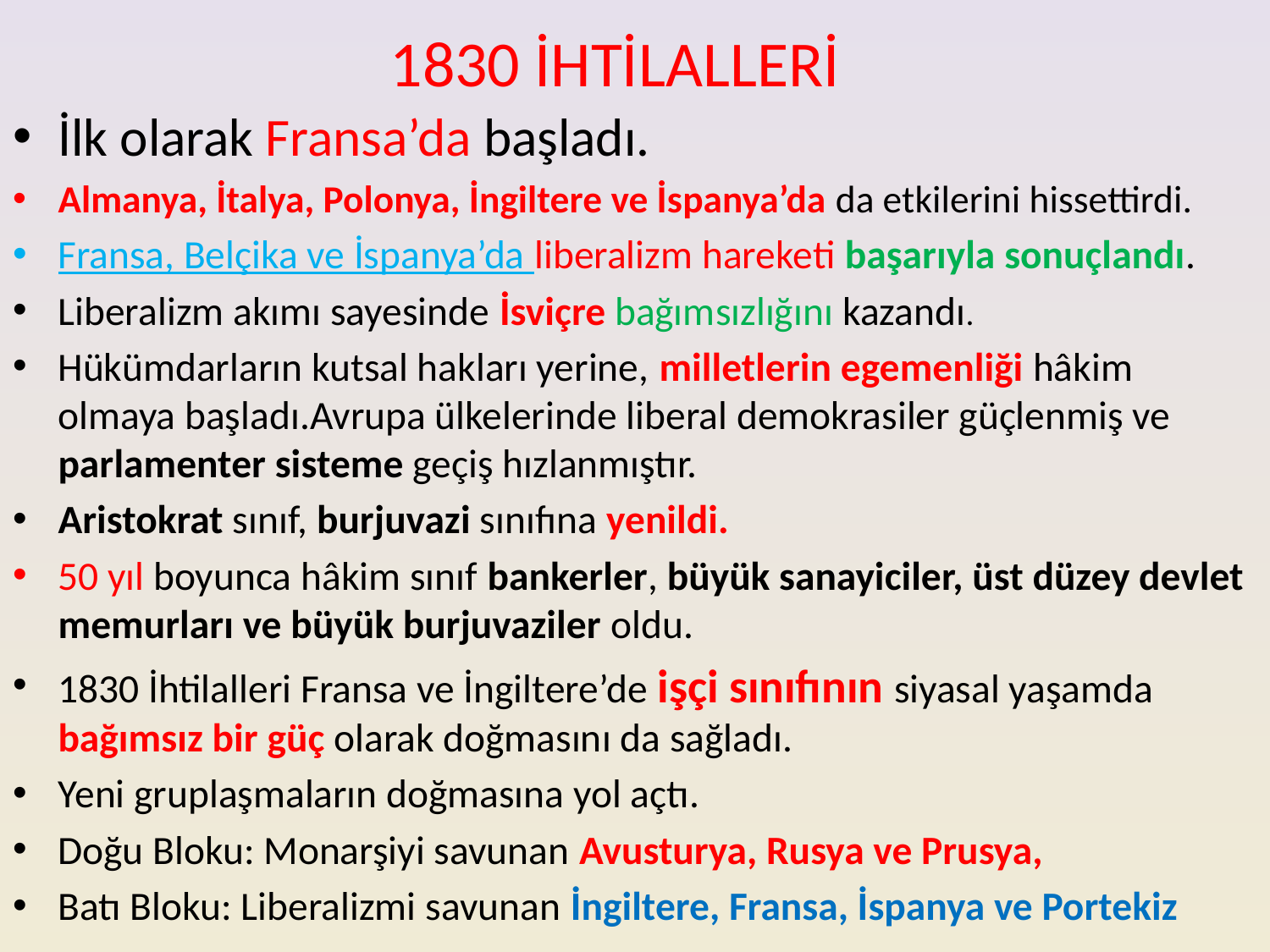

# 1830 İHTİLALLERİ
İlk olarak Fransa’da başladı.
Almanya, İtalya, Polonya, İngiltere ve İspanya’da da etkilerini hissettirdi.
Fransa, Belçika ve İspanya’da liberalizm hareketi başarıyla sonuçlandı.
Liberalizm akımı sayesinde İsviçre bağımsızlığını kazandı.
Hükümdarların kutsal hakları yerine, milletlerin egemenliği hâkim olmaya başladı.Avrupa ülkelerinde liberal demokrasiler güçlenmiş ve parlamenter sisteme geçiş hızlanmıştır.
Aristokrat sınıf, burjuvazi sınıfına yenildi.
50 yıl boyunca hâkim sınıf bankerler, büyük sanayiciler, üst düzey devlet memurları ve büyük burjuvaziler oldu.
1830 İhtilalleri Fransa ve İngiltere’de işçi sınıfının siyasal yaşamda bağımsız bir güç olarak doğmasını da sağladı.
Yeni gruplaşmaların doğmasına yol açtı.
Doğu Bloku: Monarşiyi savunan Avusturya, Rusya ve Prusya,
Batı Bloku: Liberalizmi savunan İngiltere, Fransa, İspanya ve Portekiz